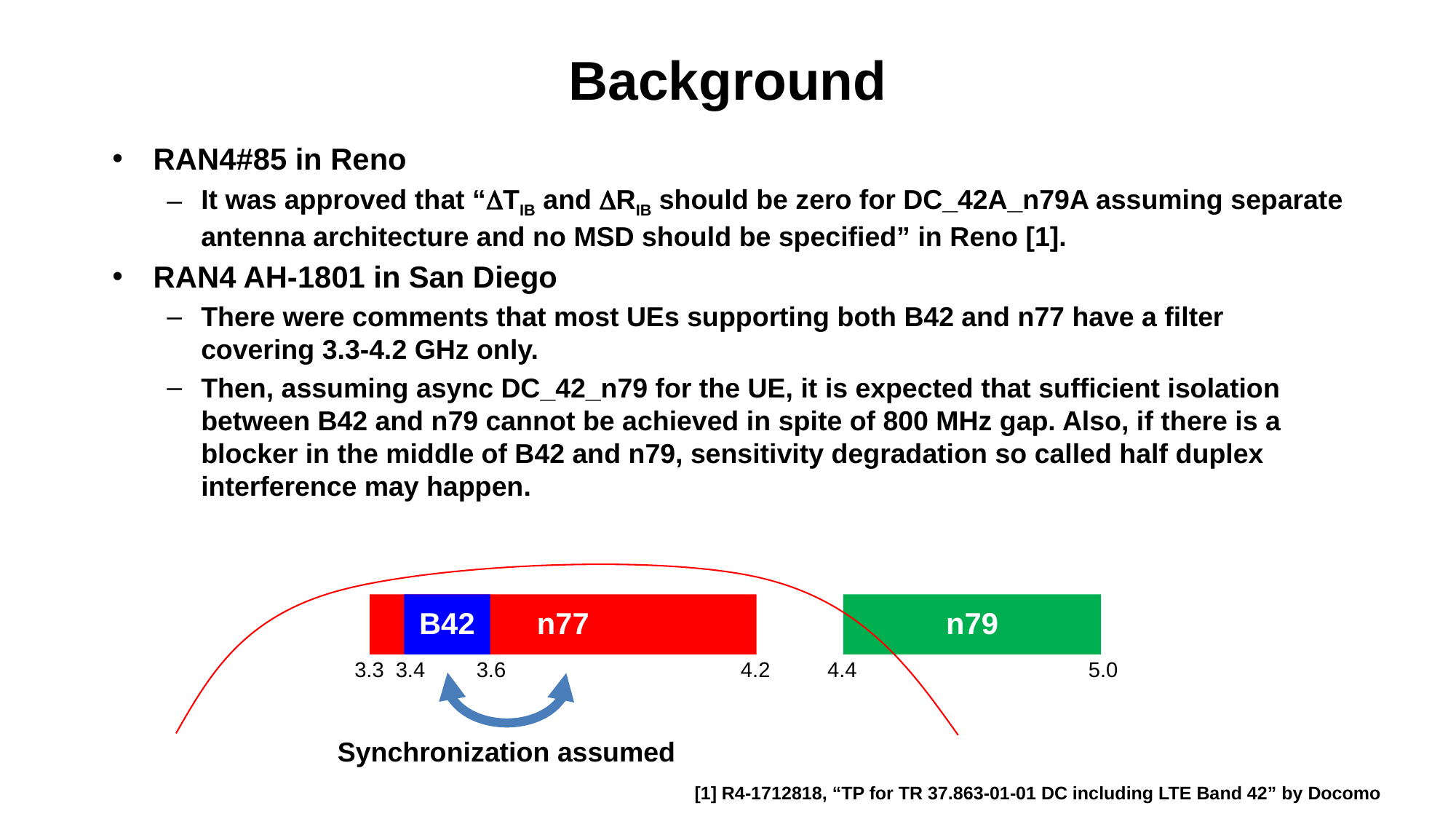

# Background
RAN4#85 in Reno
It was approved that “ΔTIB and ΔRIB should be zero for DC_42A_n79A assuming separate antenna architecture and no MSD should be specified” in Reno [1].
RAN4 AH-1801 in San Diego
There were comments that most UEs supporting both B42 and n77 have a filter covering 3.3-4.2 GHz only.
Then, assuming async DC_42_n79 for the UE, it is expected that sufficient isolation between B42 and n79 cannot be achieved in spite of 800 MHz gap. Also, if there is a blocker in the middle of B42 and n79, sensitivity degradation so called half duplex interference may happen.

n77
B42
n79

3.3
3.4
3.6
4.2
4.4
5.0
Synchronization assumed
[1] R4-1712818, “TP for TR 37.863-01-01 DC including LTE Band 42” by Docomo